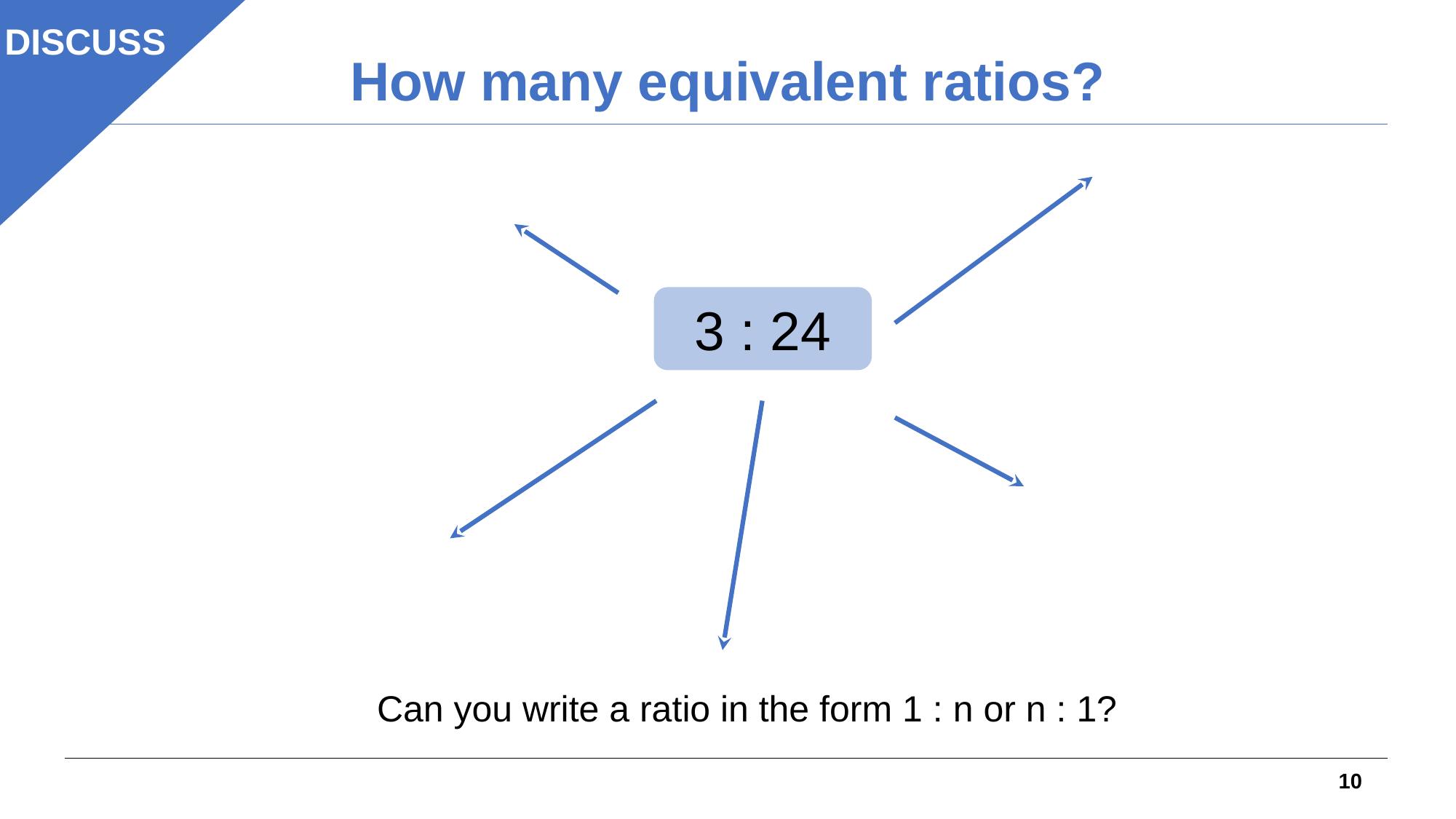

DISCUSS
How many equivalent ratios?
3 : 24
Can you write a ratio in the form 1 : n or n : 1?